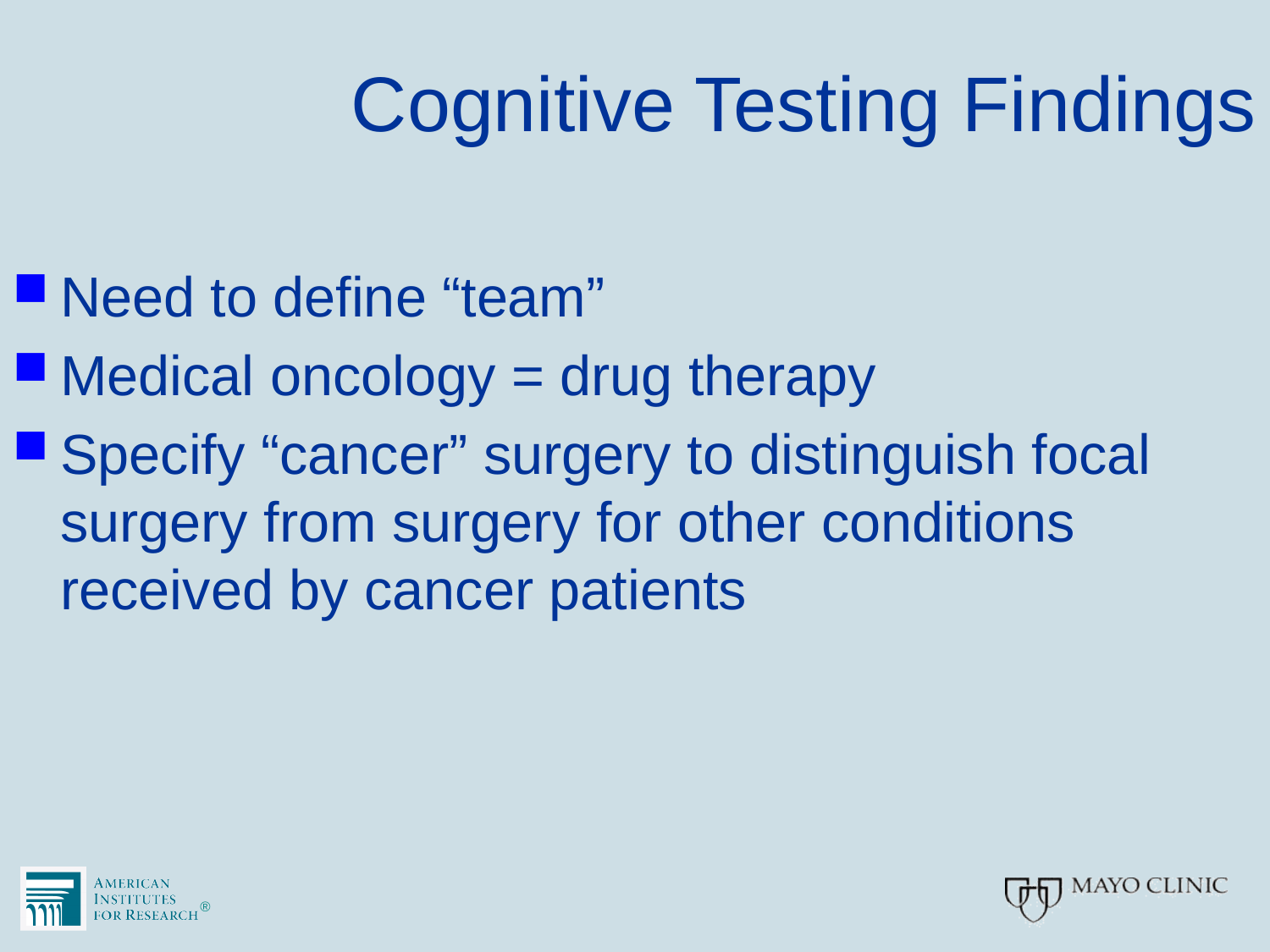

# Cognitive Testing Findings
Need to define “team”
Medical oncology = drug therapy
Specify “cancer” surgery to distinguish focal surgery from surgery for other conditions received by cancer patients